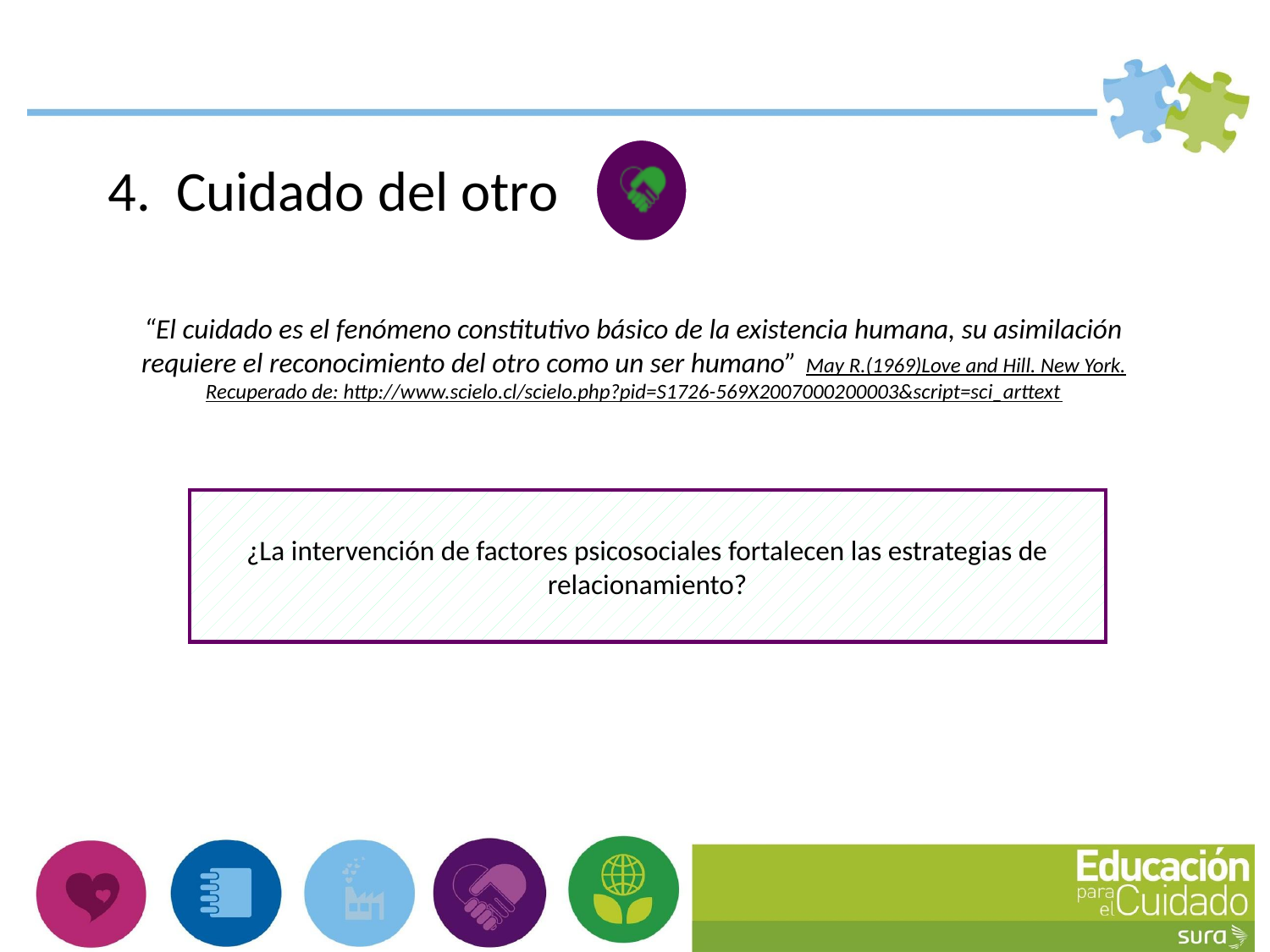

4.  Cuidado del otro
“El cuidado es el fenómeno constitutivo básico de la existencia humana, su asimilación requiere el reconocimiento del otro como un ser humano” May R.(1969)Love and Hill. New York. Recuperado de: http://www.scielo.cl/scielo.php?pid=S1726-569X2007000200003&script=sci_arttext
¿La intervención de factores psicosociales fortalecen las estrategias de relacionamiento?